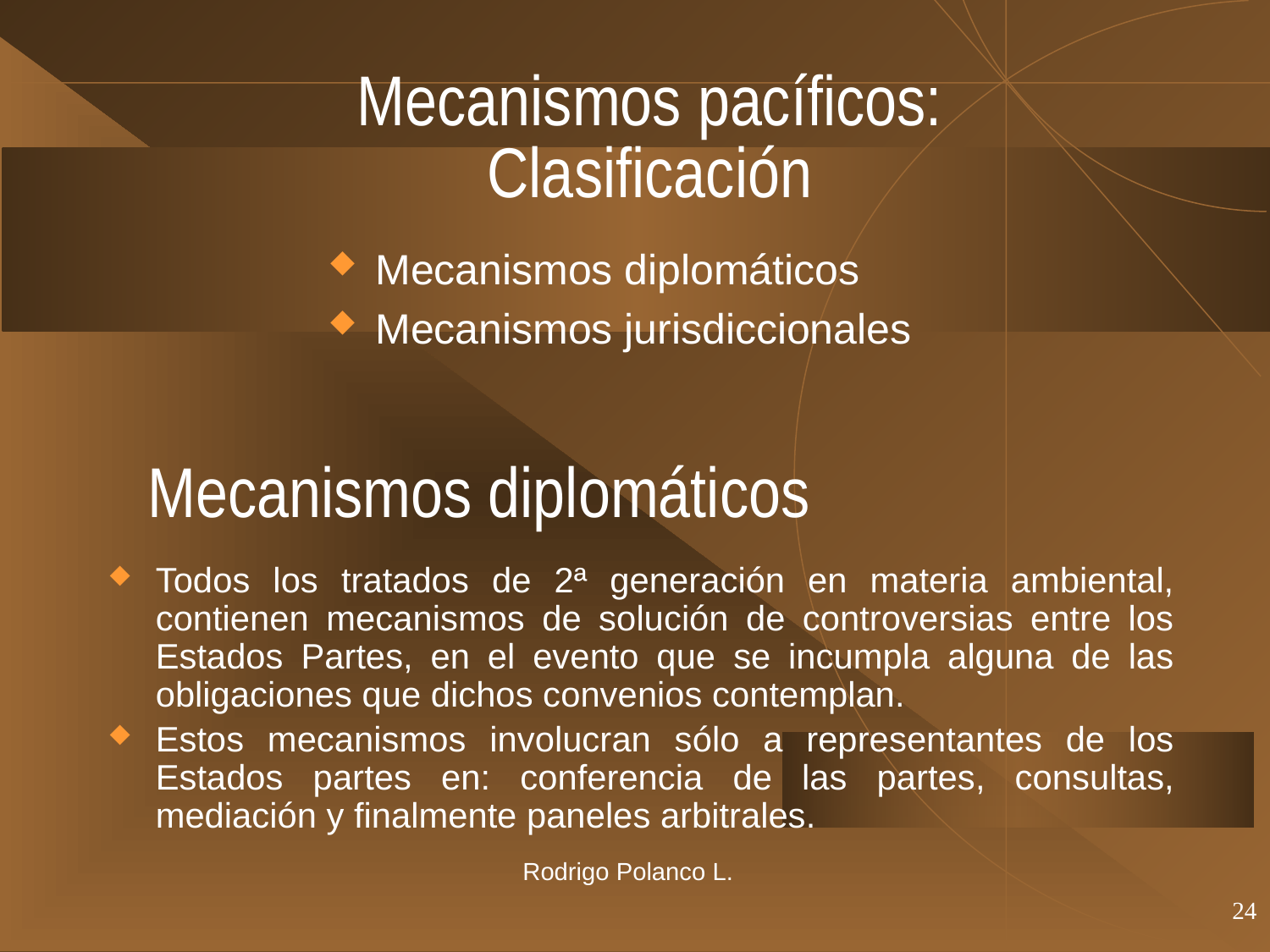

Mecanismos pacíficos:
Clasificación
Mecanismos diplomáticos
Mecanismos jurisdiccionales
# Mecanismos diplomáticos
Todos los tratados de 2ª generación en materia ambiental, contienen mecanismos de solución de controversias entre los Estados Partes, en el evento que se incumpla alguna de las obligaciones que dichos convenios contemplan.
Estos mecanismos involucran sólo a representantes de los Estados partes en: conferencia de las partes, consultas, mediación y finalmente paneles arbitrales.
Rodrigo Polanco L.
24